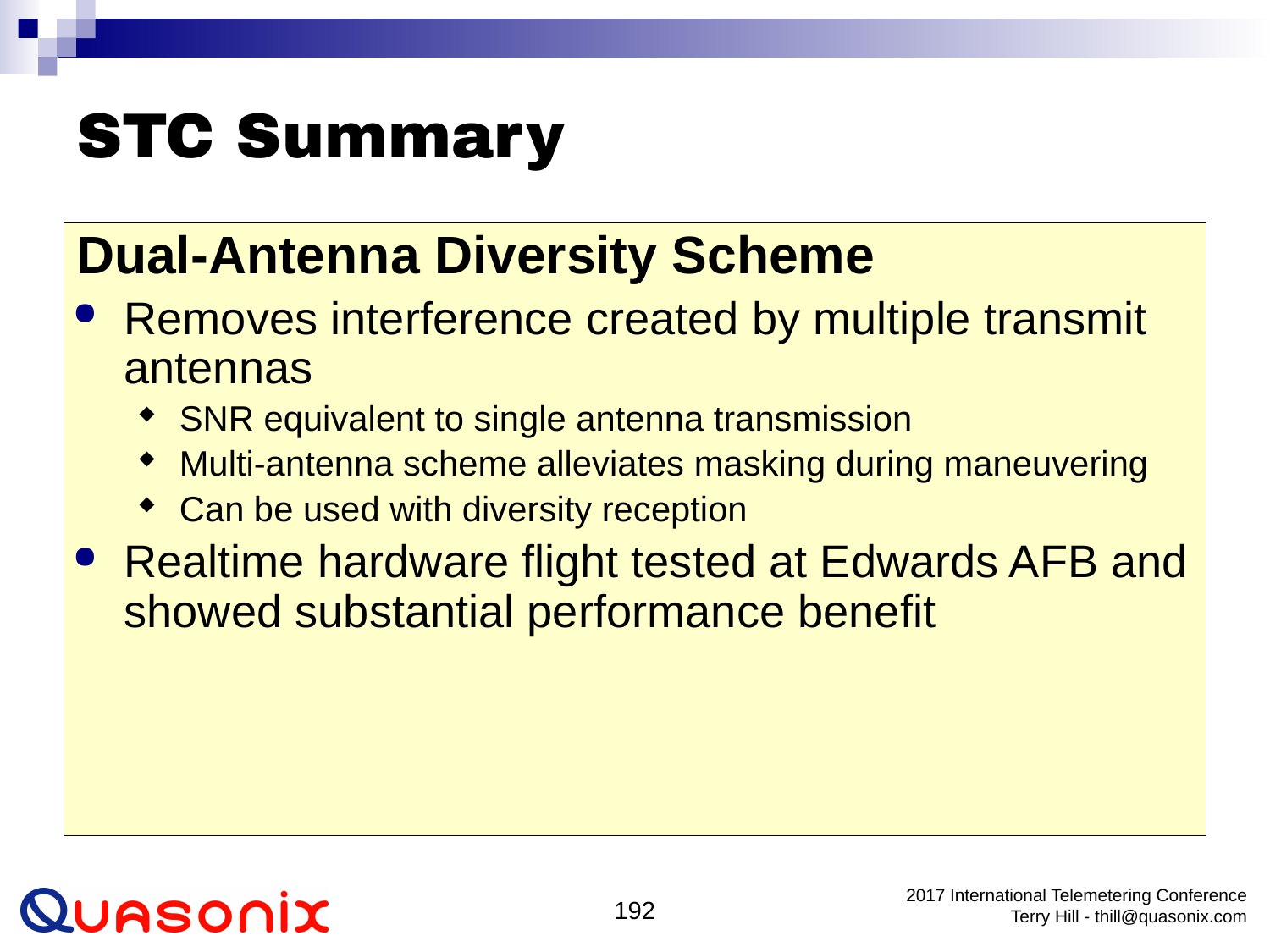

# STC Summary
Dual-Antenna Diversity Scheme
Removes interference created by multiple transmit antennas
SNR equivalent to single antenna transmission
Multi-antenna scheme alleviates masking during maneuvering
Can be used with diversity reception
Realtime hardware flight tested at Edwards AFB and showed substantial performance benefit